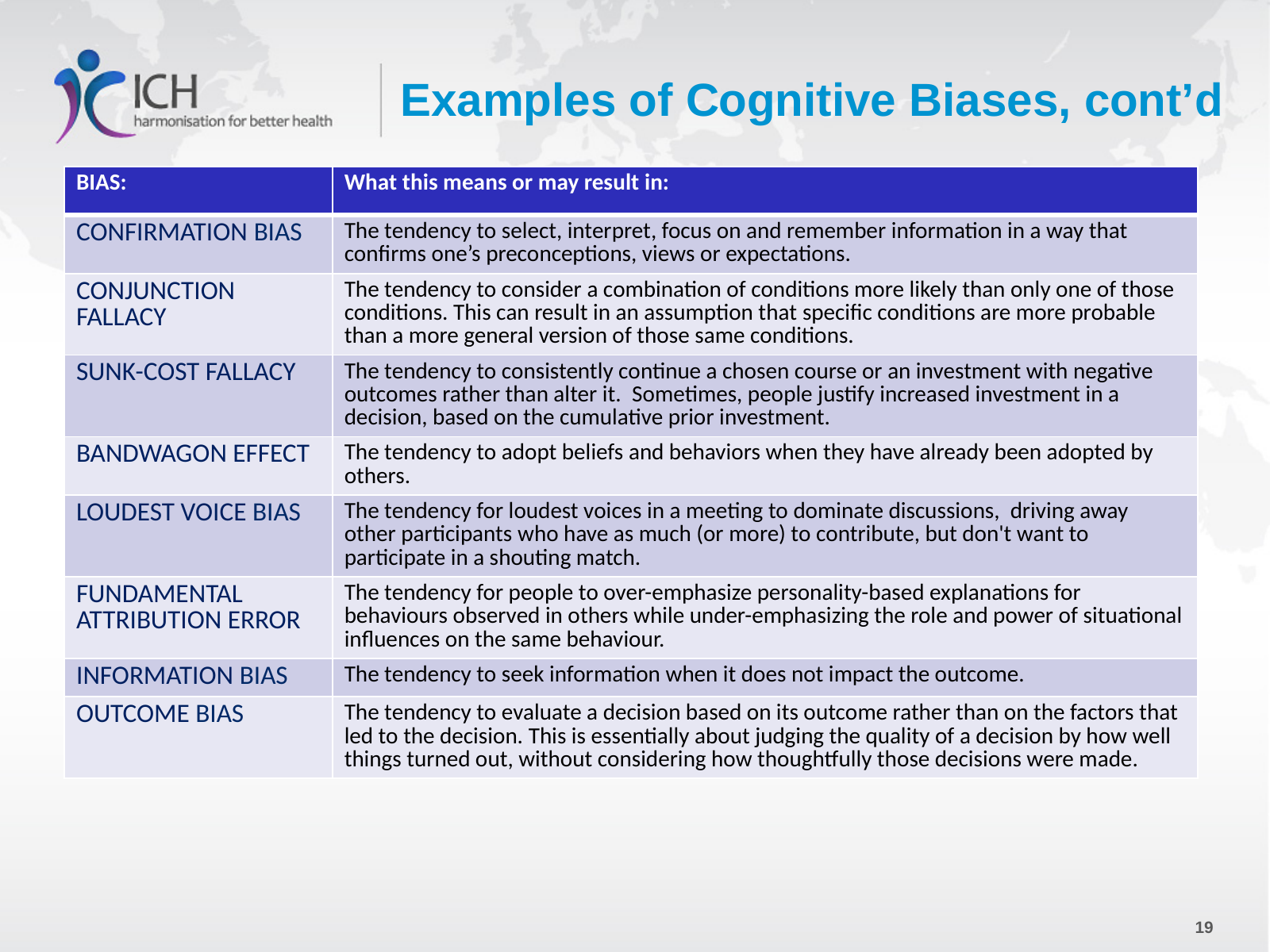

# Examples of Cognitive Biases, cont’d

| BIAS: | What this means or may result in: |
| --- | --- |
| CONFIRMATION BIAS | The tendency to select, interpret, focus on and remember information in a way that confirms one’s preconceptions, views or expectations. |
| CONJUNCTION FALLACY | The tendency to consider a combination of conditions more likely than only one of those conditions. This can result in an assumption that specific conditions are more probable than a more general version of those same conditions. |
| SUNK-COST FALLACY | The tendency to consistently continue a chosen course or an investment with negative outcomes rather than alter it. Sometimes, people justify increased investment in a decision, based on the cumulative prior investment. |
| BANDWAGON EFFECT | The tendency to adopt beliefs and behaviors when they have already been adopted by others. |
| LOUDEST VOICE BIAS | The tendency for loudest voices in a meeting to dominate discussions, driving away other participants who have as much (or more) to contribute, but don't want to participate in a shouting match. |
| FUNDAMENTAL ATTRIBUTION ERROR | The tendency for people to over-emphasize personality-based explanations for behaviours observed in others while under-emphasizing the role and power of situational influences on the same behaviour. |
| INFORMATION BIAS | The tendency to seek information when it does not impact the outcome. |
| OUTCOME BIAS | The tendency to evaluate a decision based on its outcome rather than on the factors that led to the decision. This is essentially about judging the quality of a decision by how well things turned out, without considering how thoughtfully those decisions were made. |
19